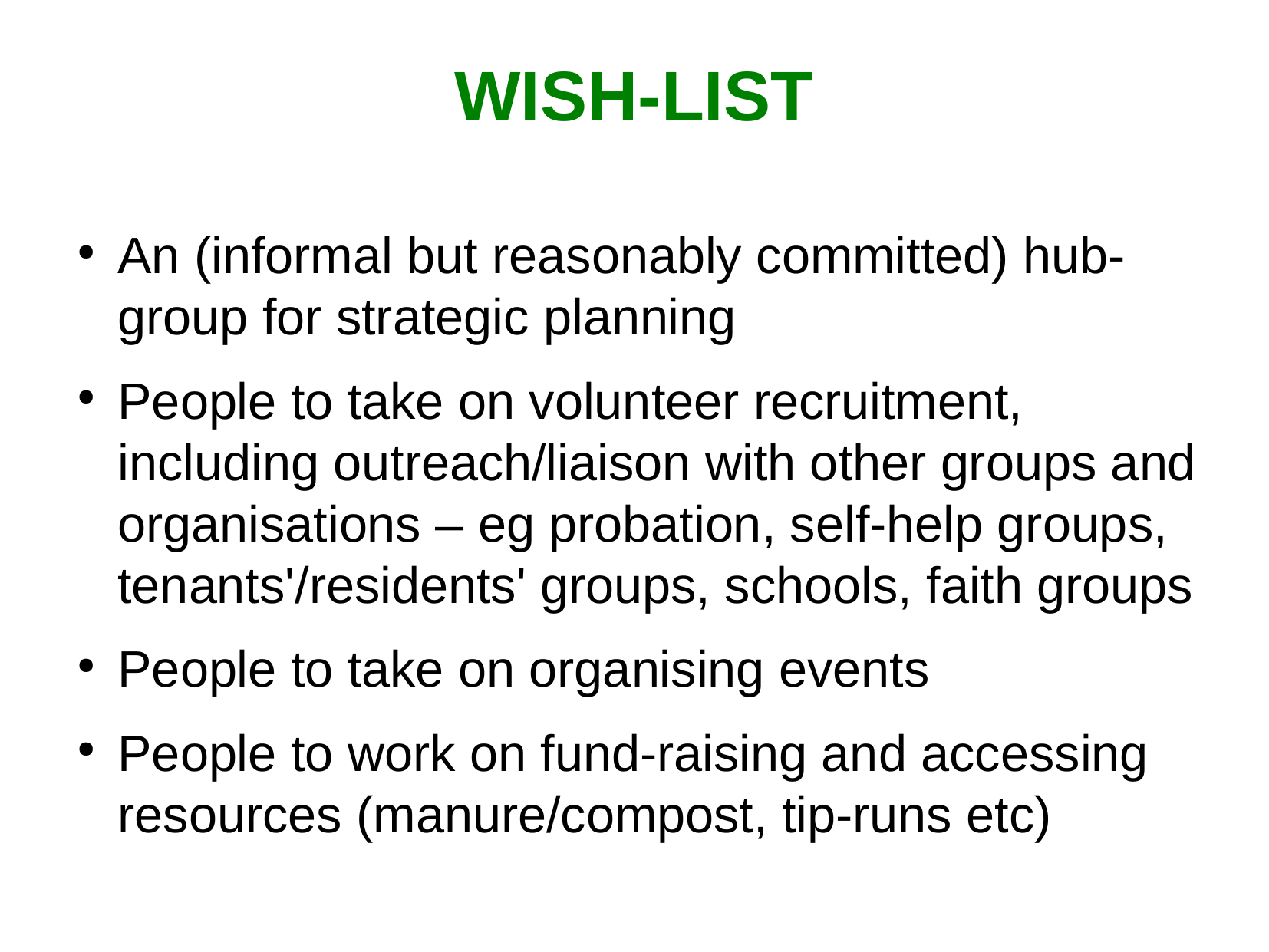

An (informal but reasonably committed) hub-group for strategic planning
People to take on volunteer recruitment, including outreach/liaison with other groups and organisations – eg probation, self-help groups, tenants'/residents' groups, schools, faith groups
People to take on organising events
People to work on fund-raising and accessing resources (manure/compost, tip-runs etc)
WISH-LIST